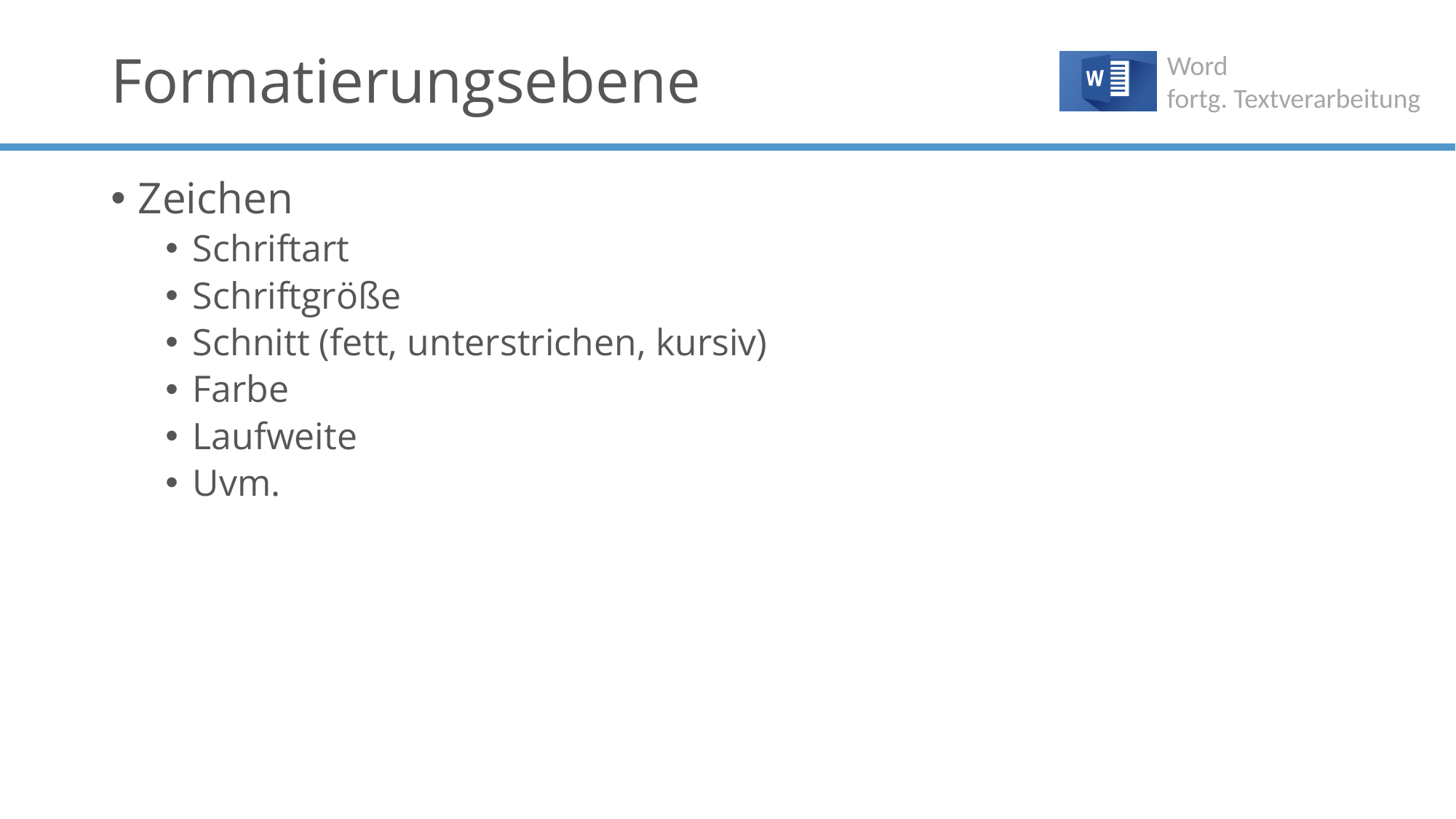

# Formatierungsebene
Zeichen
Schriftart
Schriftgröße
Schnitt (fett, unterstrichen, kursiv)
Farbe
Laufweite
Uvm.